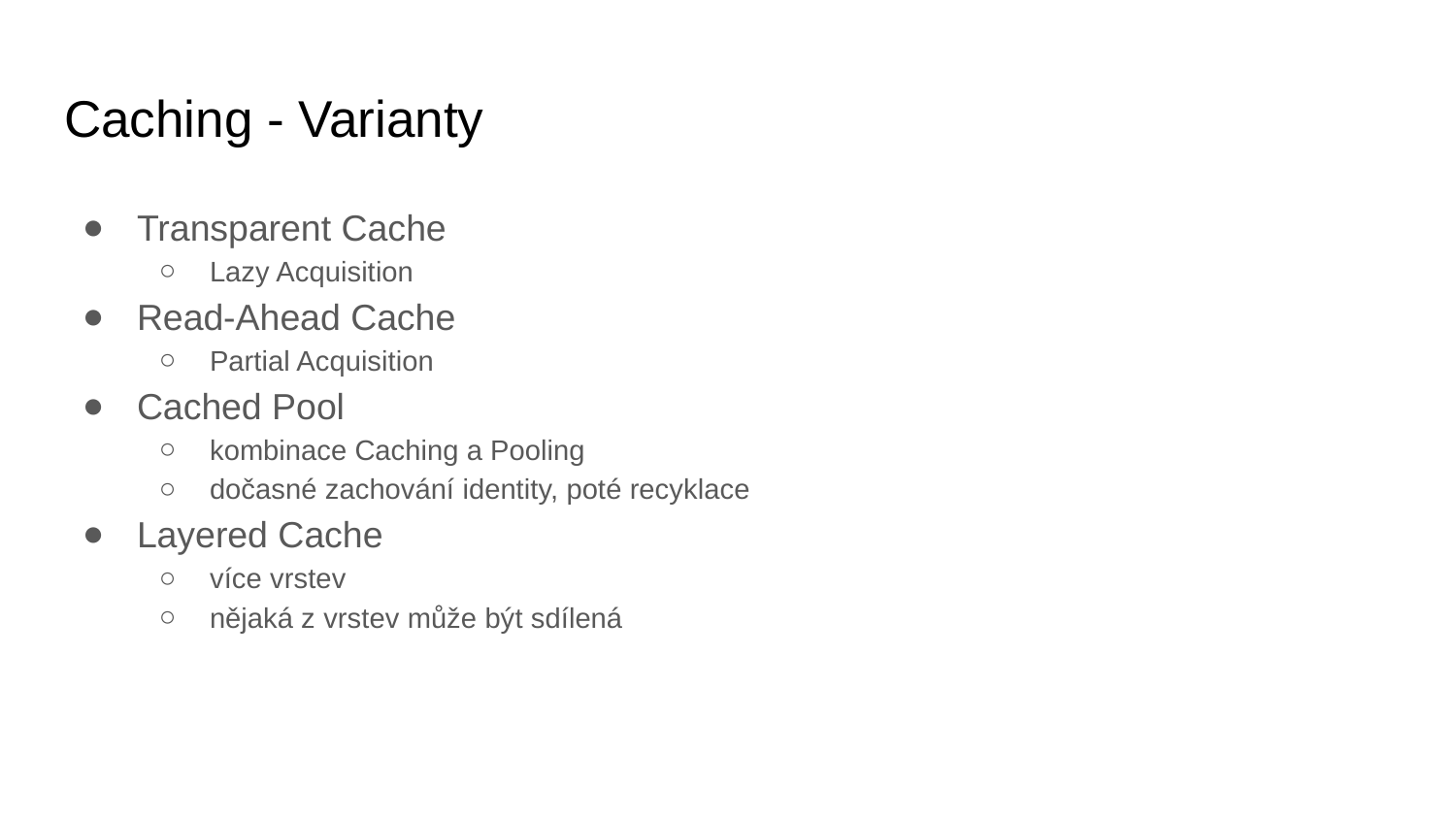

# Caching - Varianty
Transparent Cache
Lazy Acquisition
Read-Ahead Cache
Partial Acquisition
Cached Pool
kombinace Caching a Pooling
dočasné zachování identity, poté recyklace
Layered Cache
více vrstev
nějaká z vrstev může být sdílená